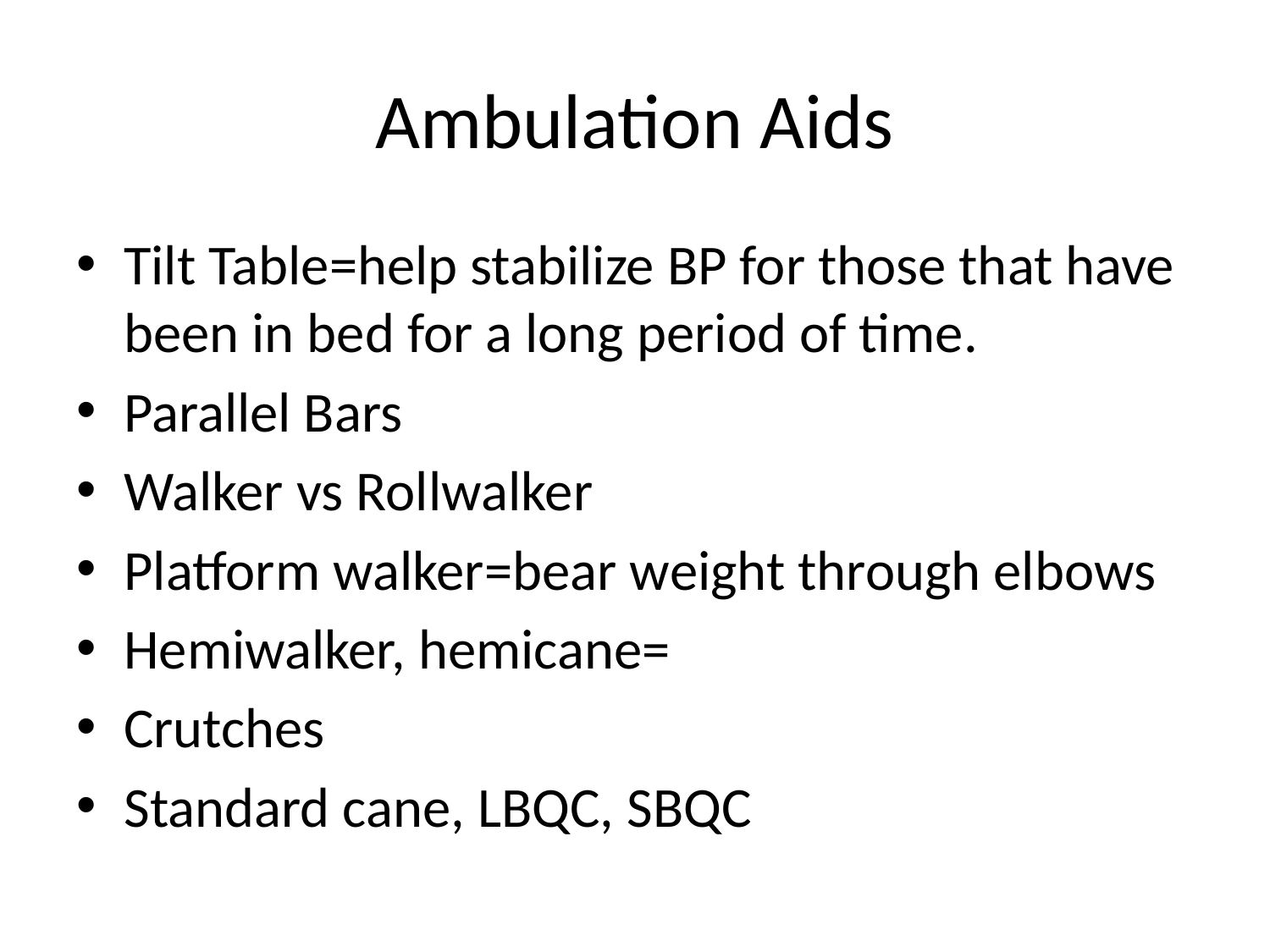

# Ambulation Aids
Tilt Table=help stabilize BP for those that have been in bed for a long period of time.
Parallel Bars
Walker vs Rollwalker
Platform walker=bear weight through elbows
Hemiwalker, hemicane=
Crutches
Standard cane, LBQC, SBQC